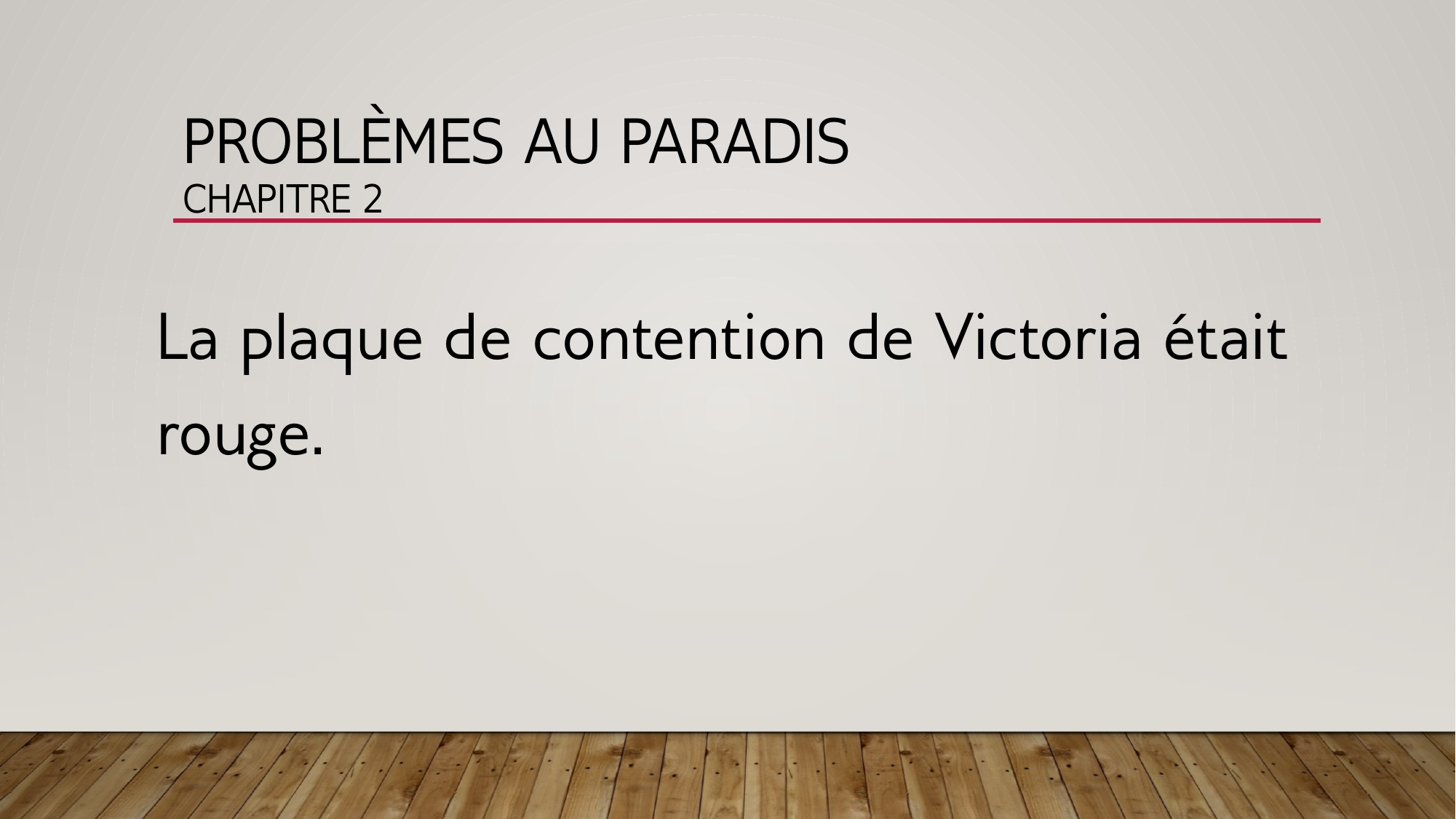

# Problèmes au paradis chapitre 2
La plaque de contention de Victoria était rouge.